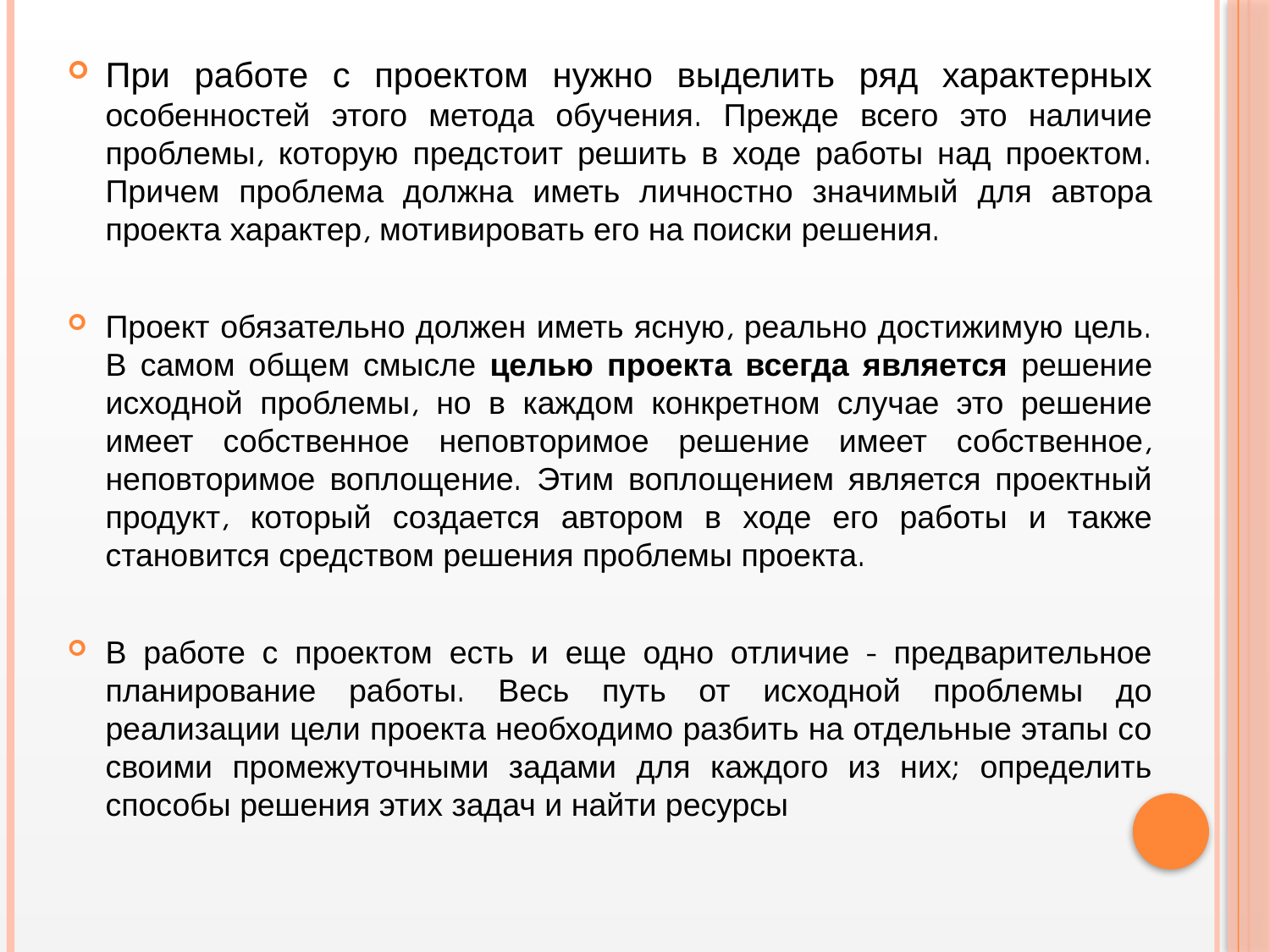

#
При работе с проектом нужно выделить ряд характерных особенностей этого метода обучения. Прежде всего это наличие проблемы, которую предстоит решить в ходе работы над проектом. Причем проблема должна иметь личностно значимый для автора проекта характер, мотивировать его на поиски решения.

Проект обязательно должен иметь ясную, реально достижимую цель. В самом общем смысле целью проекта всегда является решение исходной проблемы, но в каждом конкретном случае это решение имеет собственное неповторимое решение имеет собственное, неповторимое воплощение. Этим воплощением является проектный продукт, который создается автором в ходе его работы и также становится средством решения проблемы проекта.

В работе с проектом есть и еще одно отличие - предварительное планирование работы. Весь путь от исходной проблемы до реализации цели проекта необходимо разбить на отдельные этапы со своими промежуточными задами для каждого из них; определить способы решения этих задач и найти ресурсы